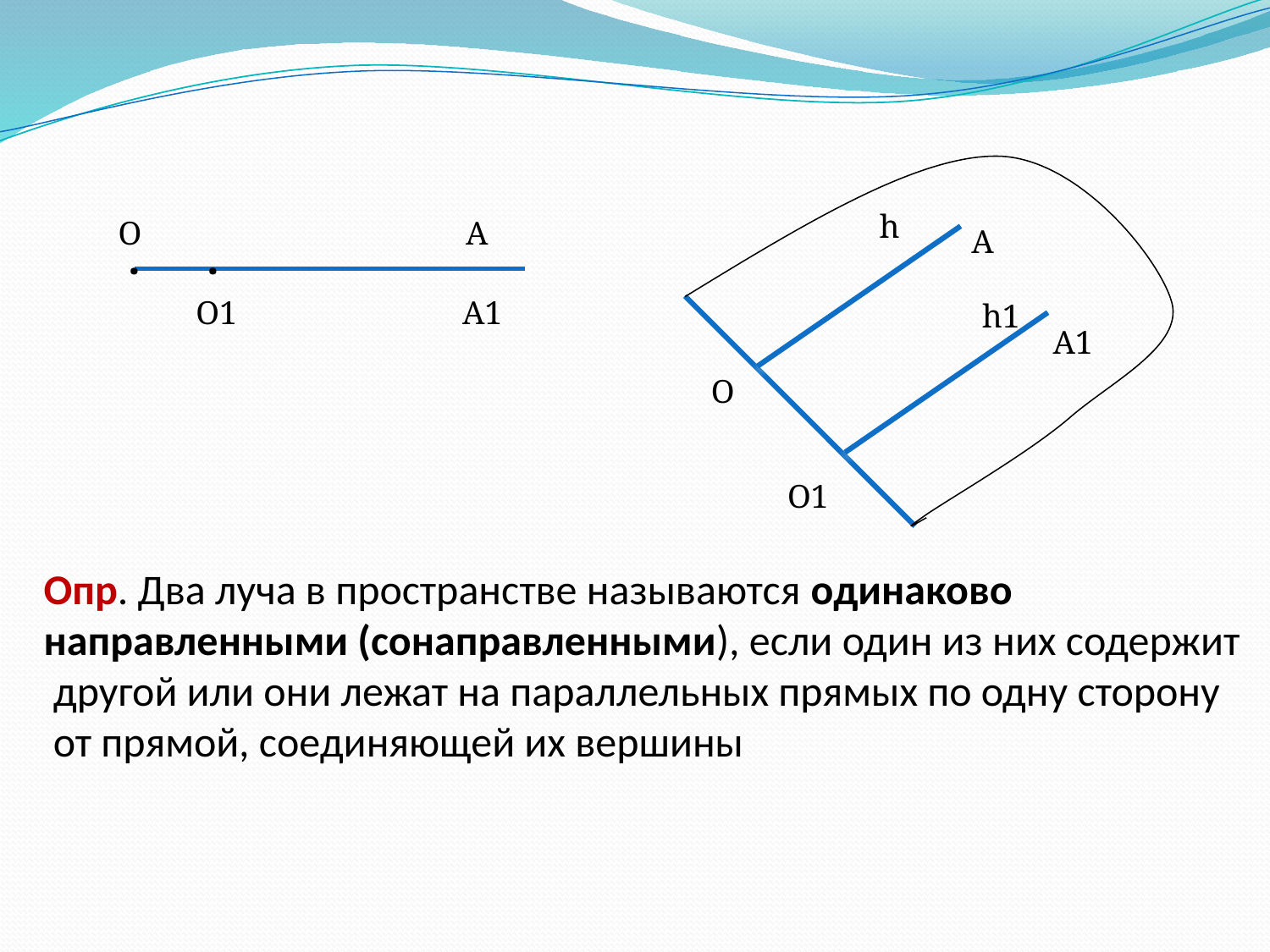

h
О
А
А
.
.
О1
А1
h1
А1
О
О1
Опр. Два луча в пространстве называются одинаково
направленными (сонаправленными), если один из них содержит
 другой или они лежат на параллельных прямых по одну сторону
 от прямой, соединяющей их вершины